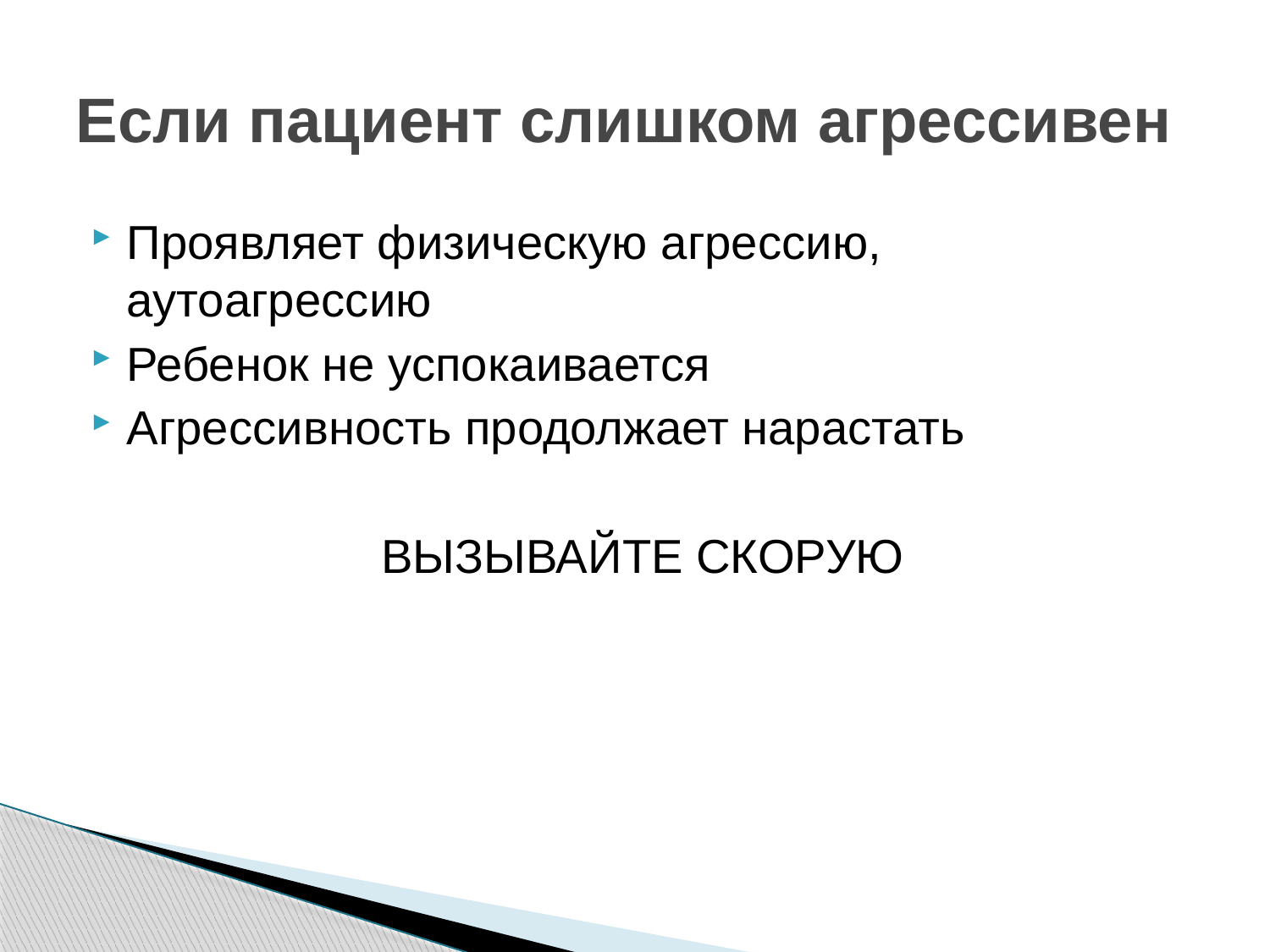

# Если пациент слишком агрессивен
Проявляет физическую агрессию, аутоагрессию
Ребенок не успокаивается
Агрессивность продолжает нарастать

ВЫЗЫВАЙТЕ СКОРУЮ